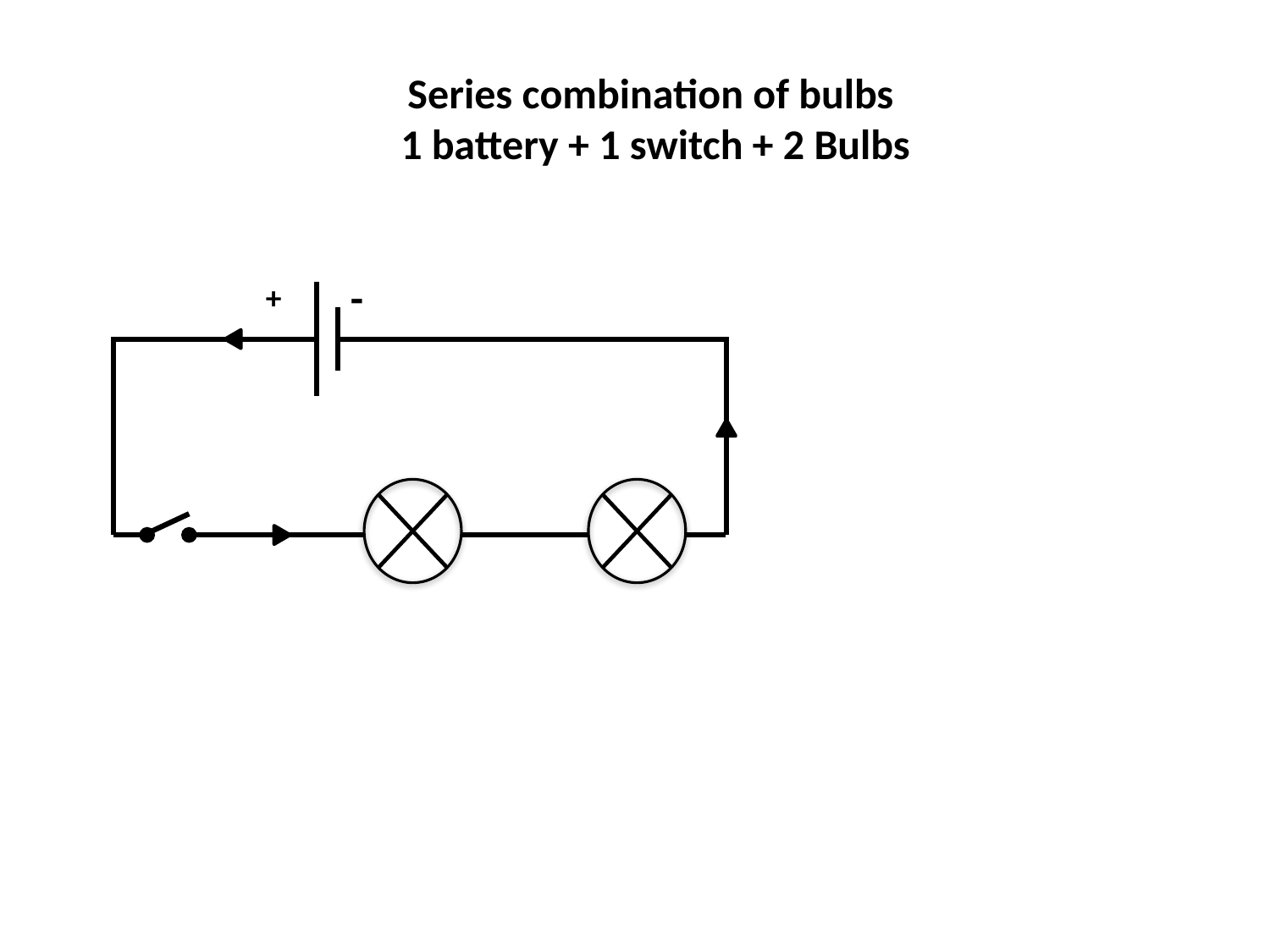

Series combination of bulbs
 1 battery + 1 switch + 2 Bulbs
-
+